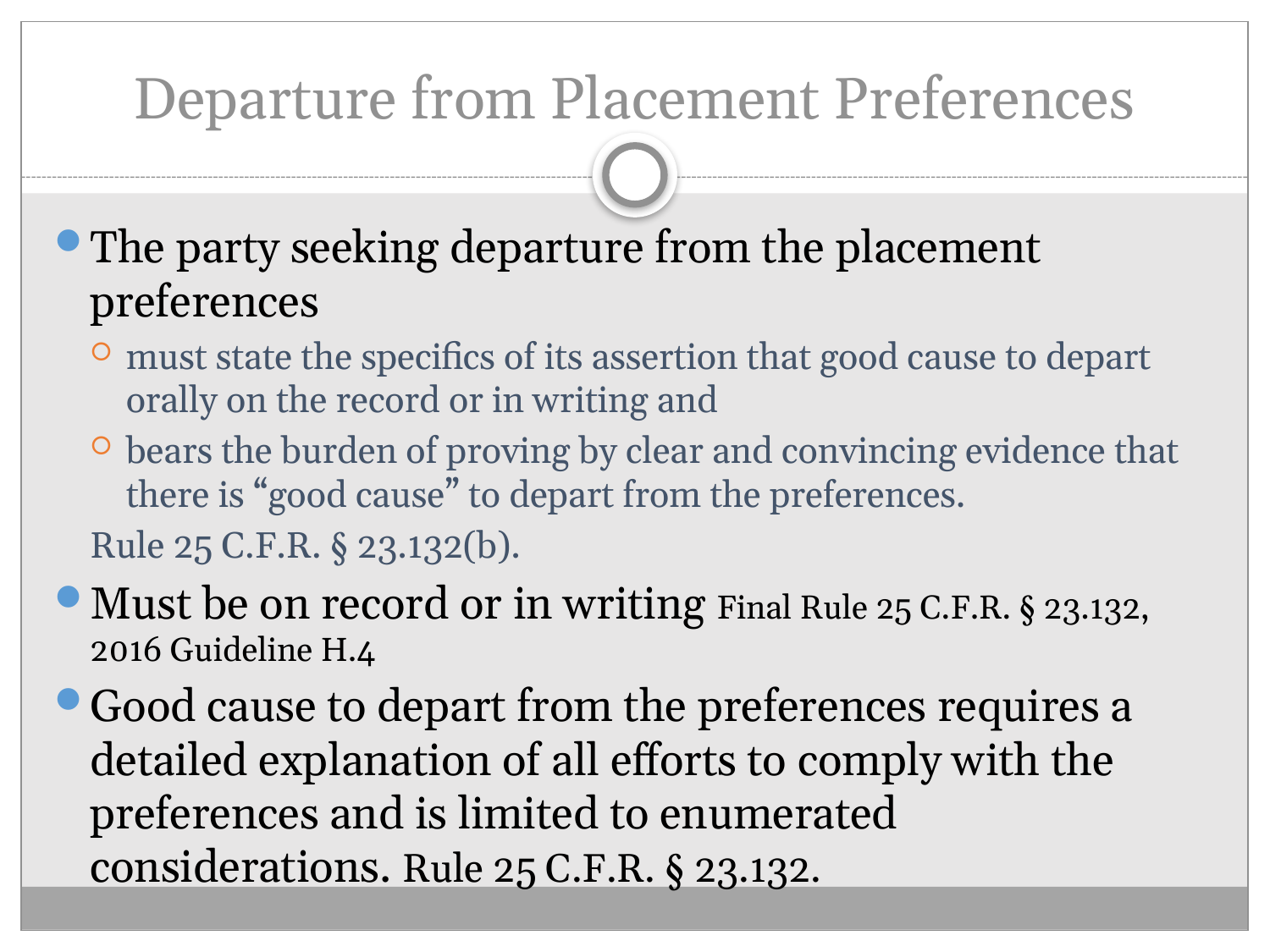

# Departure from Placement Preferences
The party seeking departure from the placement preferences
must state the specifics of its assertion that good cause to depart orally on the record or in writing and
bears the burden of proving by clear and convincing evidence that there is “good cause” to depart from the preferences.
Rule 25 C.F.R. § 23.132(b).
Must be on record or in writing Final Rule 25 C.F.R. § 23.132, 2016 Guideline H.4
Good cause to depart from the preferences requires a detailed explanation of all efforts to comply with the preferences and is limited to enumerated considerations. Rule 25 C.F.R. § 23.132.